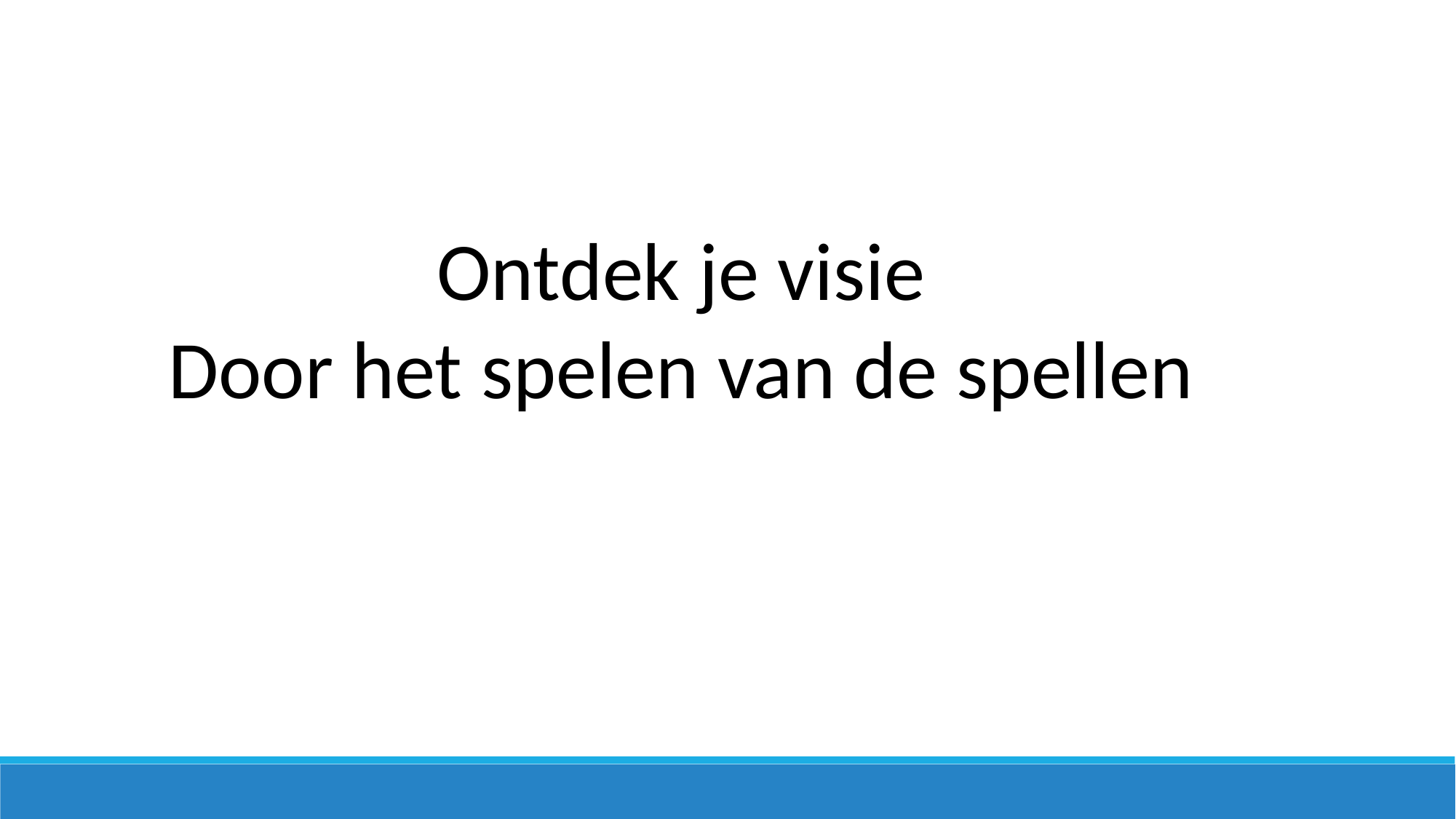

Ontdek je visie
Door het spelen van de spellen